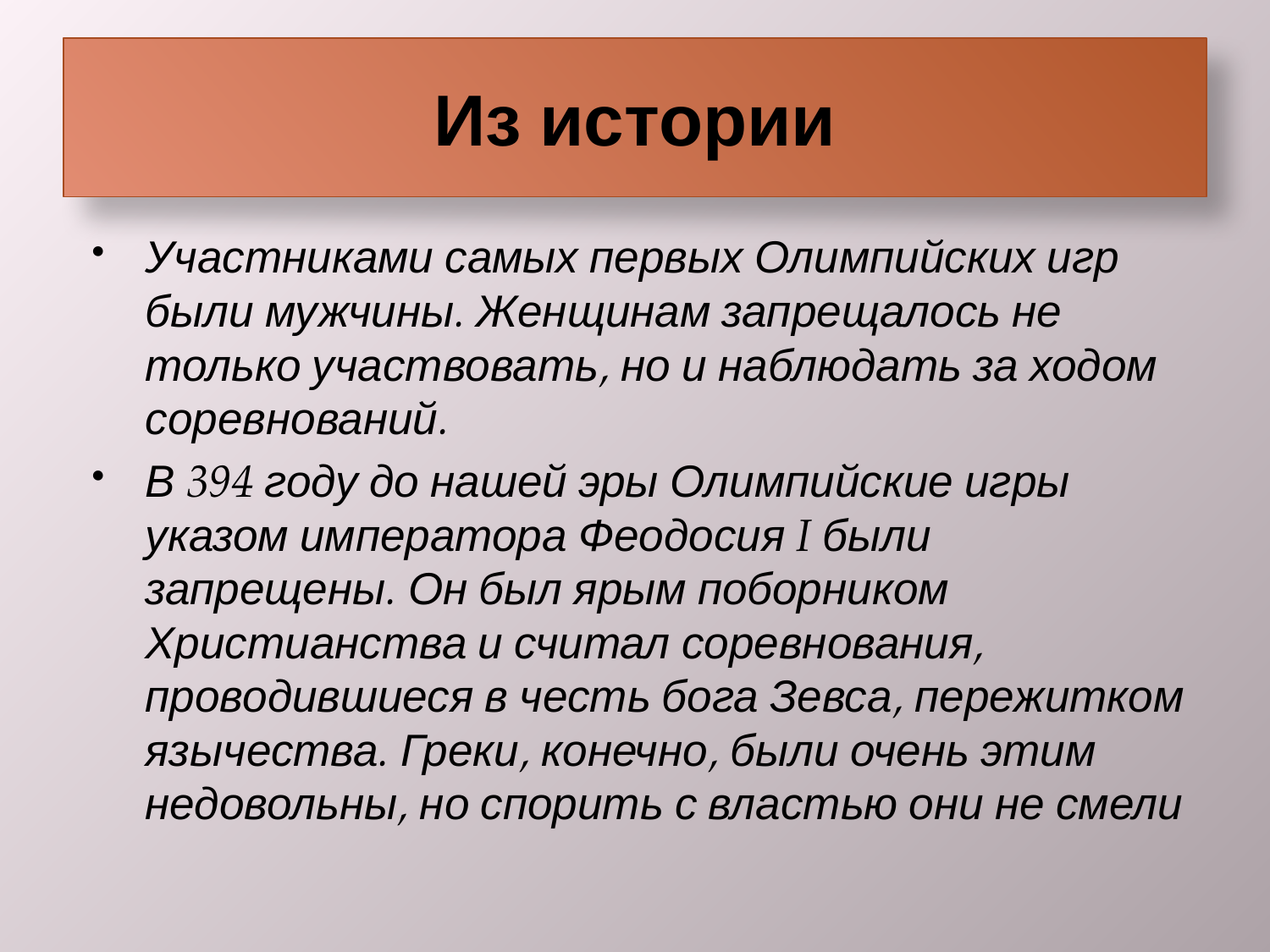

# Из истории
Участниками самых первых Олимпийских игр были мужчины. Женщинам запрещалось не только участвовать, но и наблюдать за ходом соревнований.
В 394 году до нашей эры Олимпийские игры указом императора Феодосия I были запрещены. Он был ярым поборником Христианства и считал соревнования, проводившиеся в честь бога Зевса, пережитком язычества. Греки, конечно, были очень этим недовольны, но спорить с властью они не смели